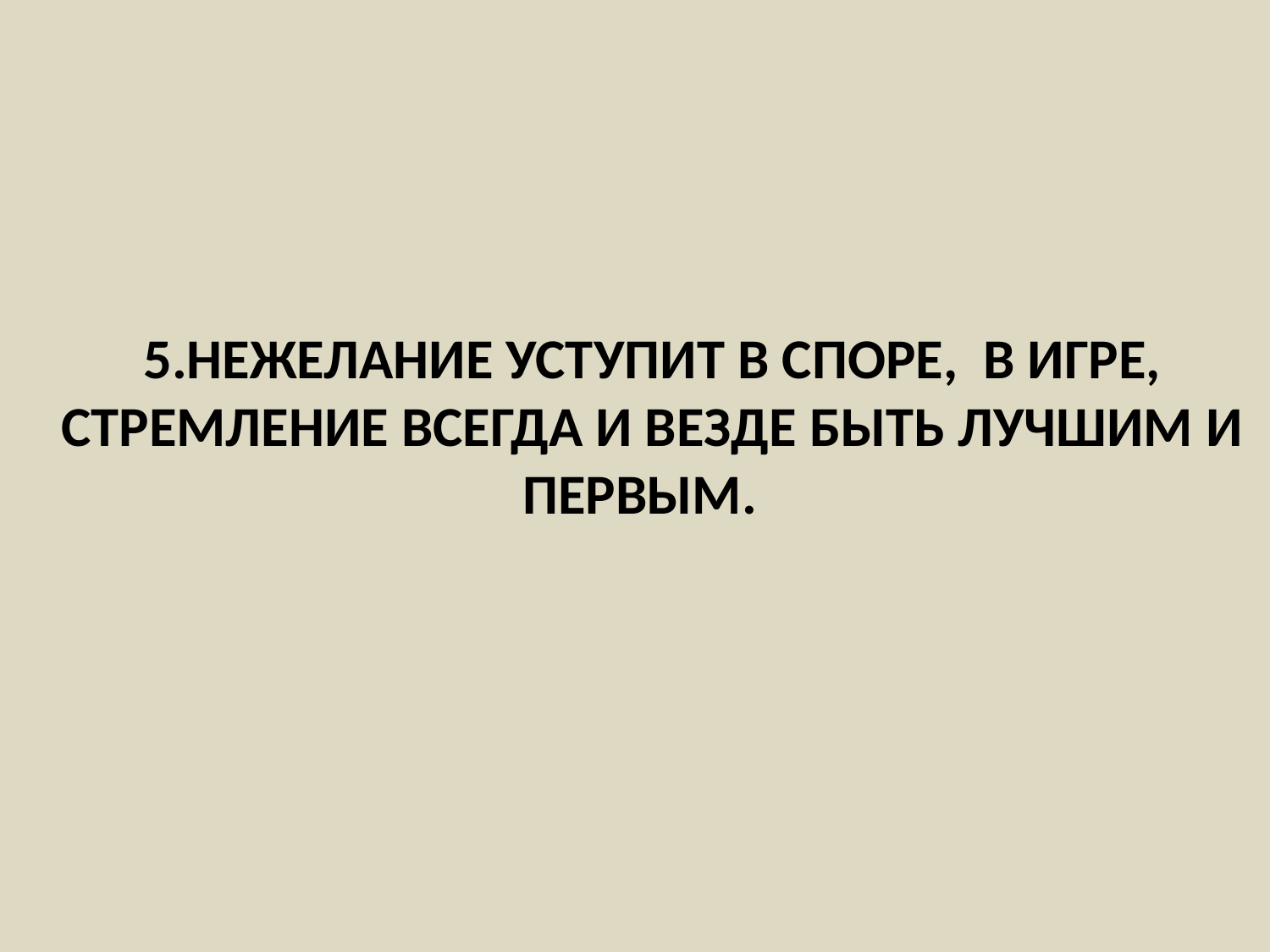

5.НЕЖЕЛАНИЕ УСТУПИТ В СПОРЕ,  В ИГРЕ, СТРЕМЛЕНИЕ ВСЕГДА И ВЕЗДЕ БЫТЬ ЛУЧШИМ И ПЕРВЫМ.
#